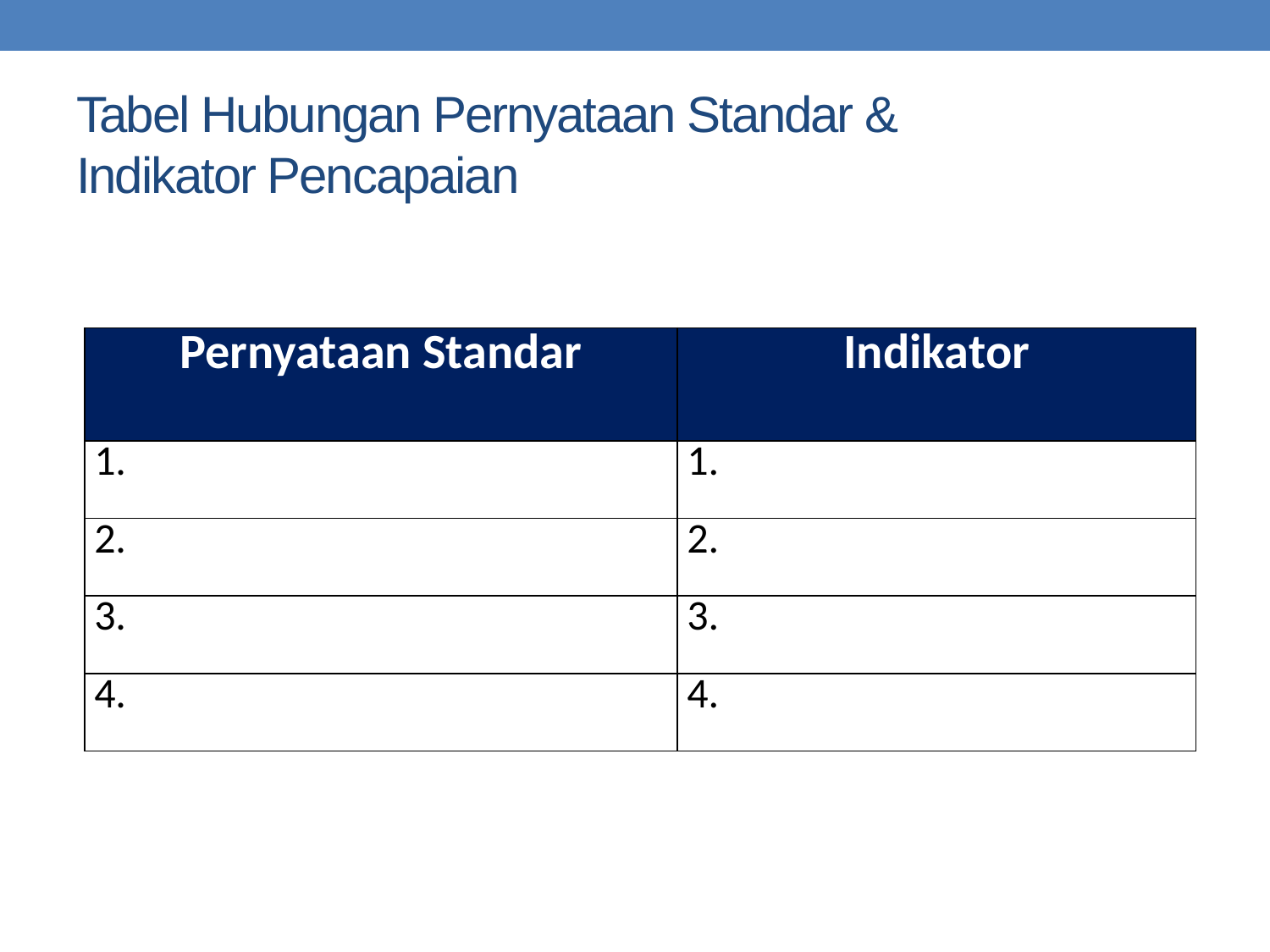

# Tabel Hubungan Pernyataan Standar & Indikator Pencapaian

| Pernyataan Standar | Indikator |
| --- | --- |
| 1. | 1. |
| 2. | 2. |
| 3. | 3. |
| 4. | 4. |